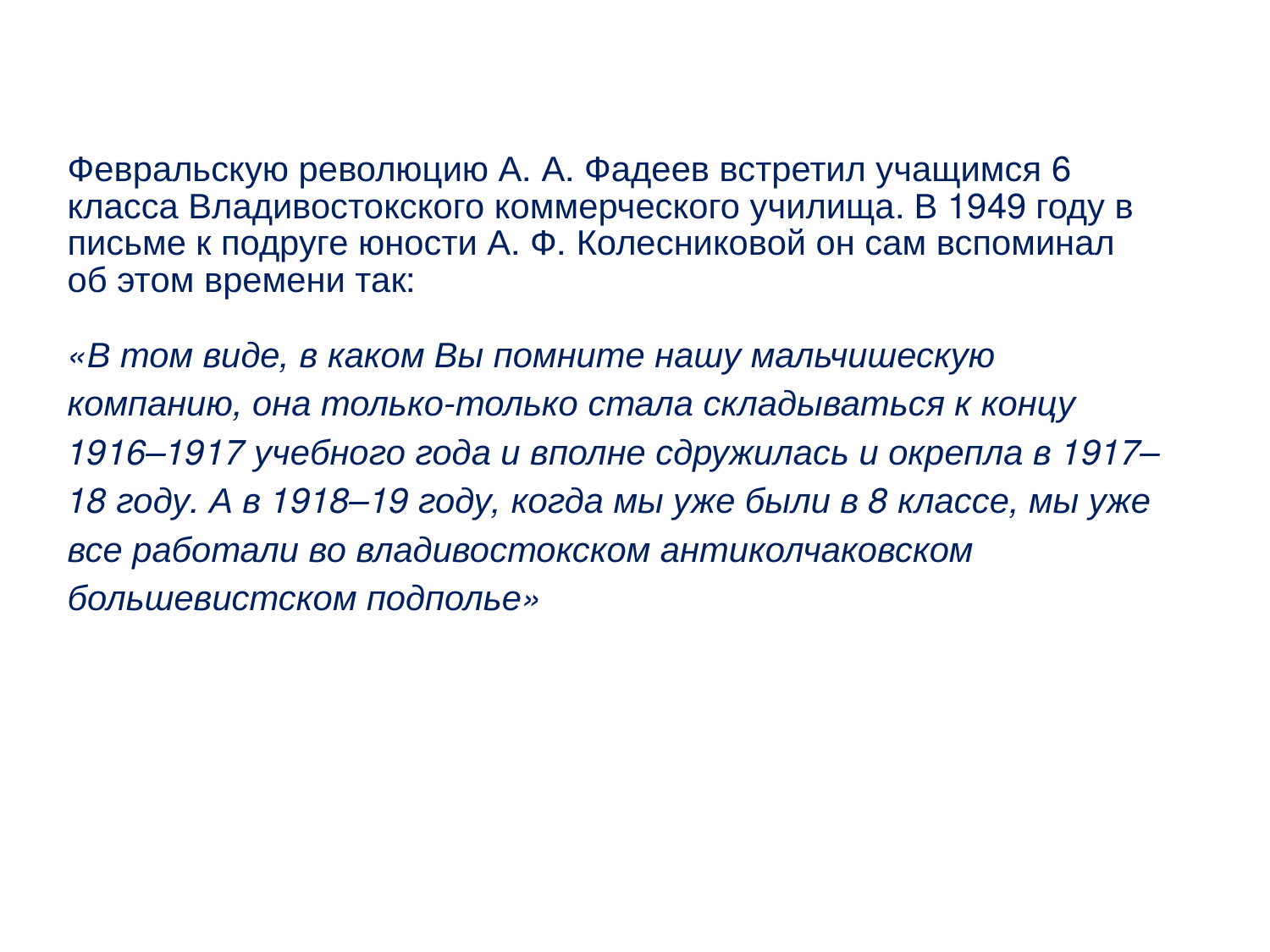

Февральскую революцию А. А. Фадеев встретил учащимся 6 класса Владивостокского коммерческого училища. В 1949 году в письме к подруге юности А. Ф. Колесниковой он сам вспоминал об этом времени так:
«В том виде, в каком Вы помните нашу мальчишескую компанию, она только-только стала складываться к концу 1916–1917 учебного года и вполне сдружилась и окрепла в 1917–18 году. А в 1918–19 году, когда мы уже были в 8 классе, мы уже все работали во владивостокском антиколчаковском большевистском подполье»